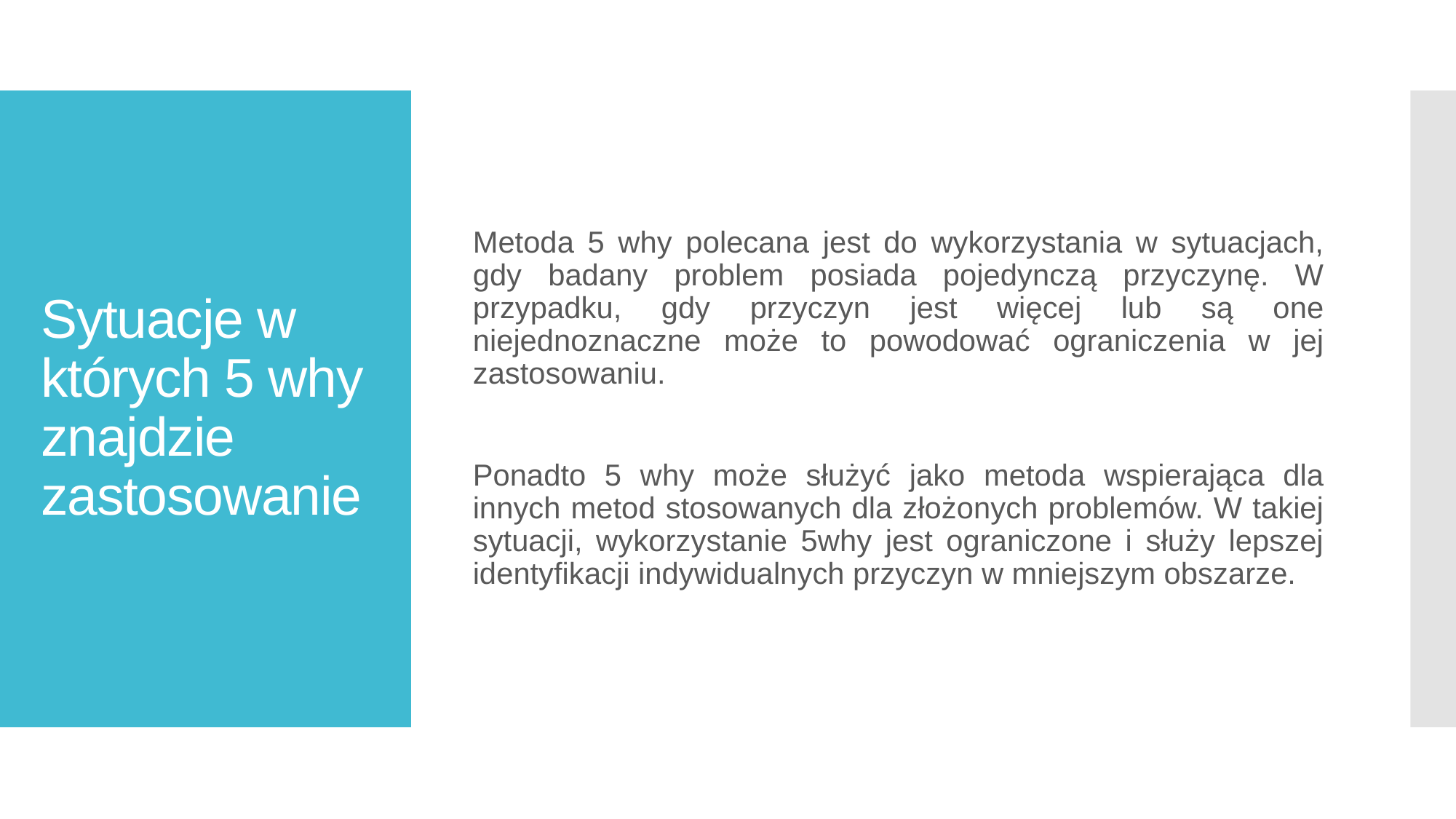

Metoda 5 why polecana jest do wykorzystania w sytuacjach, gdy badany problem posiada pojedynczą przyczynę. W przypadku, gdy przyczyn jest więcej lub są one niejednoznaczne może to powodować ograniczenia w jej zastosowaniu.

Ponadto 5 why może służyć jako metoda wspierająca dla innych metod stosowanych dla złożonych problemów. W takiej sytuacji, wykorzystanie 5why jest ograniczone i służy lepszej identyfikacji indywidualnych przyczyn w mniejszym obszarze.
# Sytuacje w których 5 why znajdzie zastosowanie